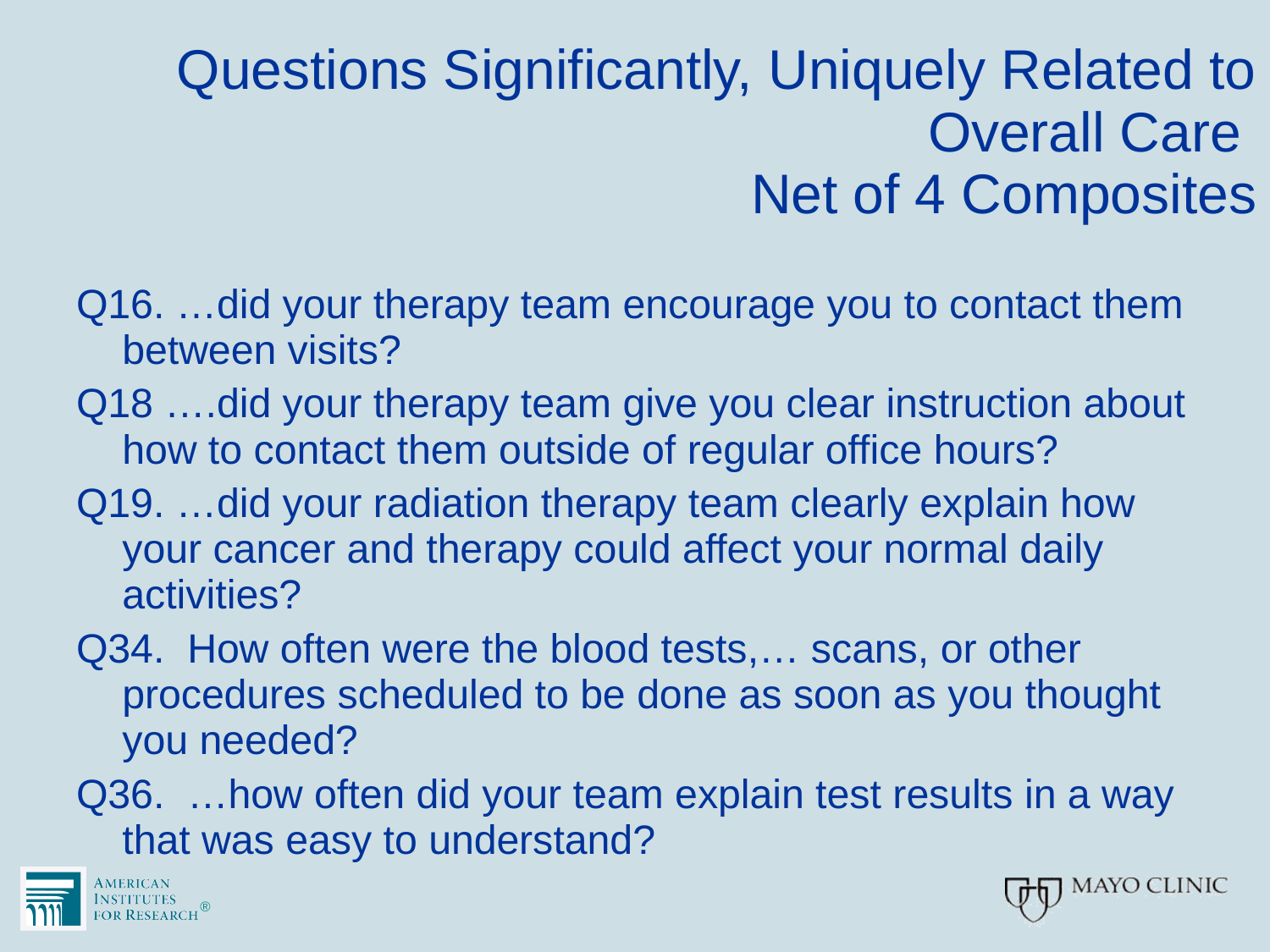

# Questions Significantly, Uniquely Related to Overall Care Net of 4 Composites
Q16. …did your therapy team encourage you to contact them between visits?
Q18 ….did your therapy team give you clear instruction about how to contact them outside of regular office hours?
Q19. …did your radiation therapy team clearly explain how your cancer and therapy could affect your normal daily activities?
Q34.  How often were the blood tests,… scans, or other procedures scheduled to be done as soon as you thought you needed?
Q36.  …how often did your team explain test results in a way that was easy to understand?